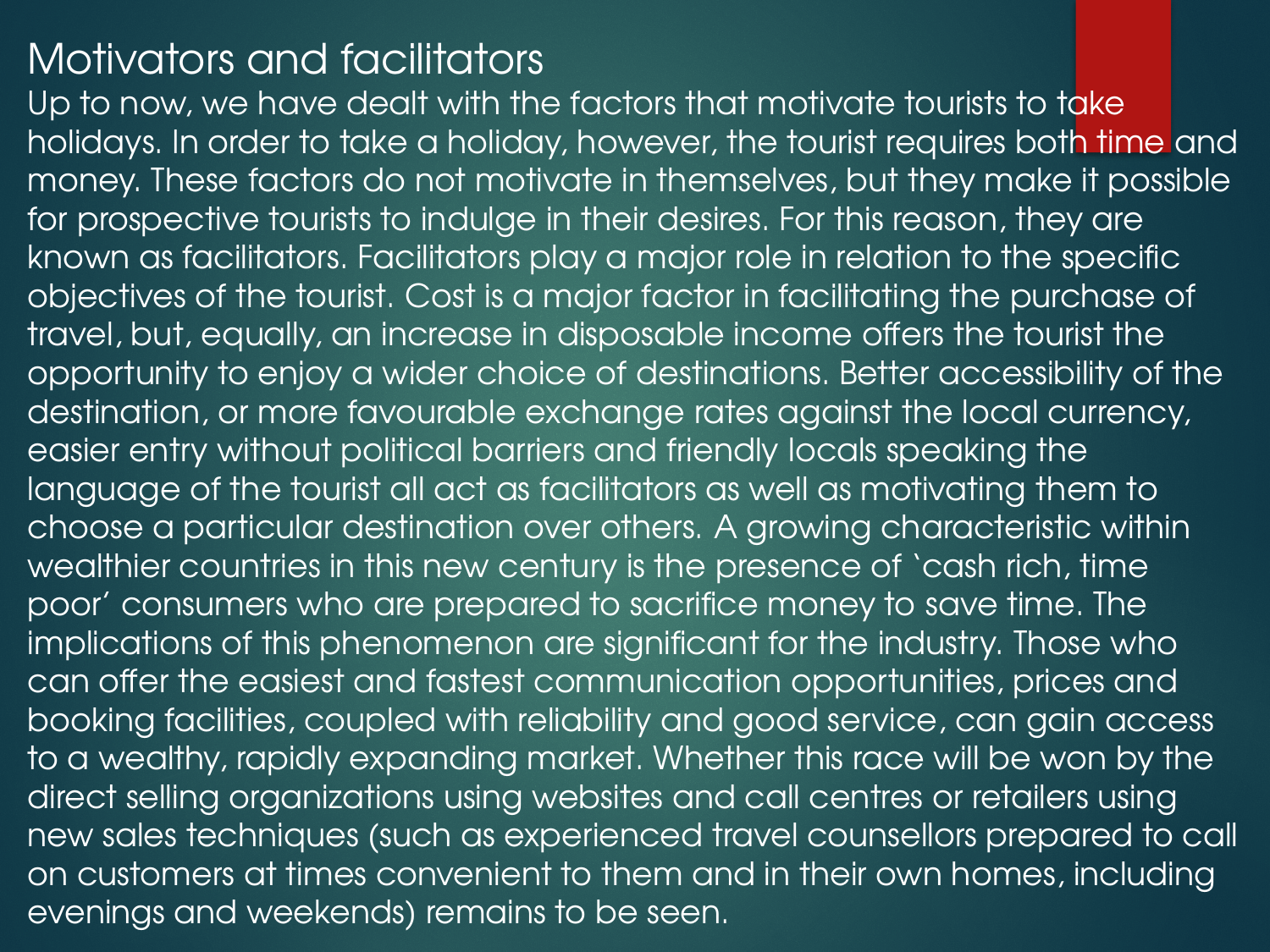

Motivators and facilitators
Up to now, we have dealt with the factors that motivate tourists to take holidays. In order to take a holiday, however, the tourist requires both time and money. These factors do not motivate in themselves, but they make it possible for prospective tourists to indulge in their desires. For this reason, they are known as facilitators. Facilitators play a major role in relation to the specific objectives of the tourist. Cost is a major factor in facilitating the purchase of travel, but, equally, an increase in disposable income offers the tourist the opportunity to enjoy a wider choice of destinations. Better accessibility of the destination, or more favourable exchange rates against the local currency, easier entry without political barriers and friendly locals speaking the language of the tourist all act as facilitators as well as motivating them to choose a particular destination over others. A growing characteristic within wealthier countries in this new century is the presence of ‘cash rich, time poor’ consumers who are prepared to sacrifice money to save time. The implications of this phenomenon are significant for the industry. Those who can offer the easiest and fastest communication opportunities, prices and booking facilities, coupled with reliability and good service, can gain access to a wealthy, rapidly expanding market. Whether this race will be won by the direct selling organizations using websites and call centres or retailers using new sales techniques (such as experienced travel counsellors prepared to call on customers at times convenient to them and in their own homes, including evenings and weekends) remains to be seen.